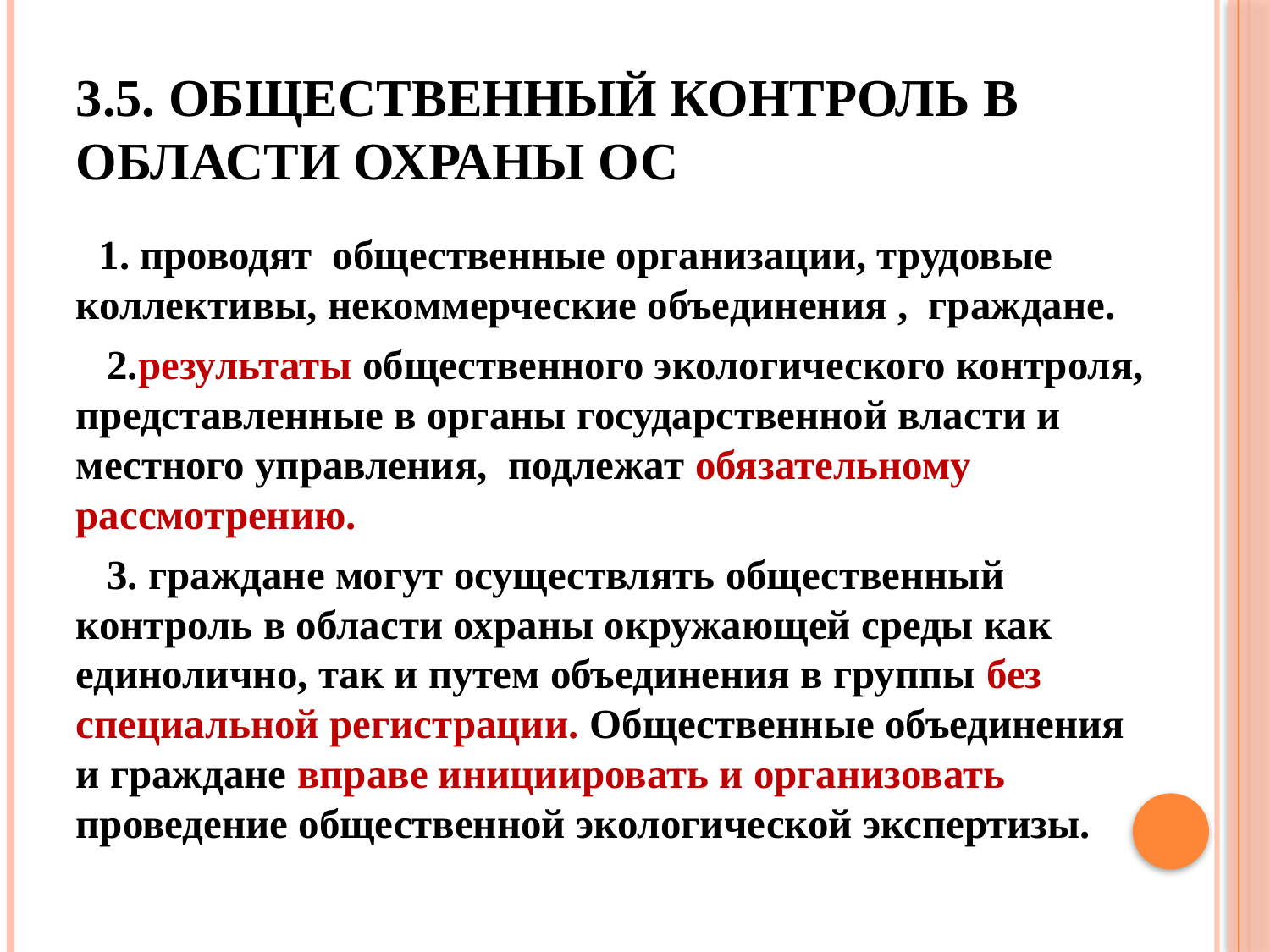

# 3.5. Общественный контроль в области охраны ОС
  1. проводят  общественные организации, трудовые коллективы, некоммерческие объединения ,  граждане.
   2.результаты общественного экологического контроля, представленные в органы государственной власти и местного управления,  подлежат обязательному рассмотрению.
   3. граждане могут осуществлять общественный контроль в области охраны окружающей среды как единолично, так и путем объединения в группы без специальной регистрации. Общественные объединения и граждане вправе инициировать и организовать проведение общественной экологической экспертизы.